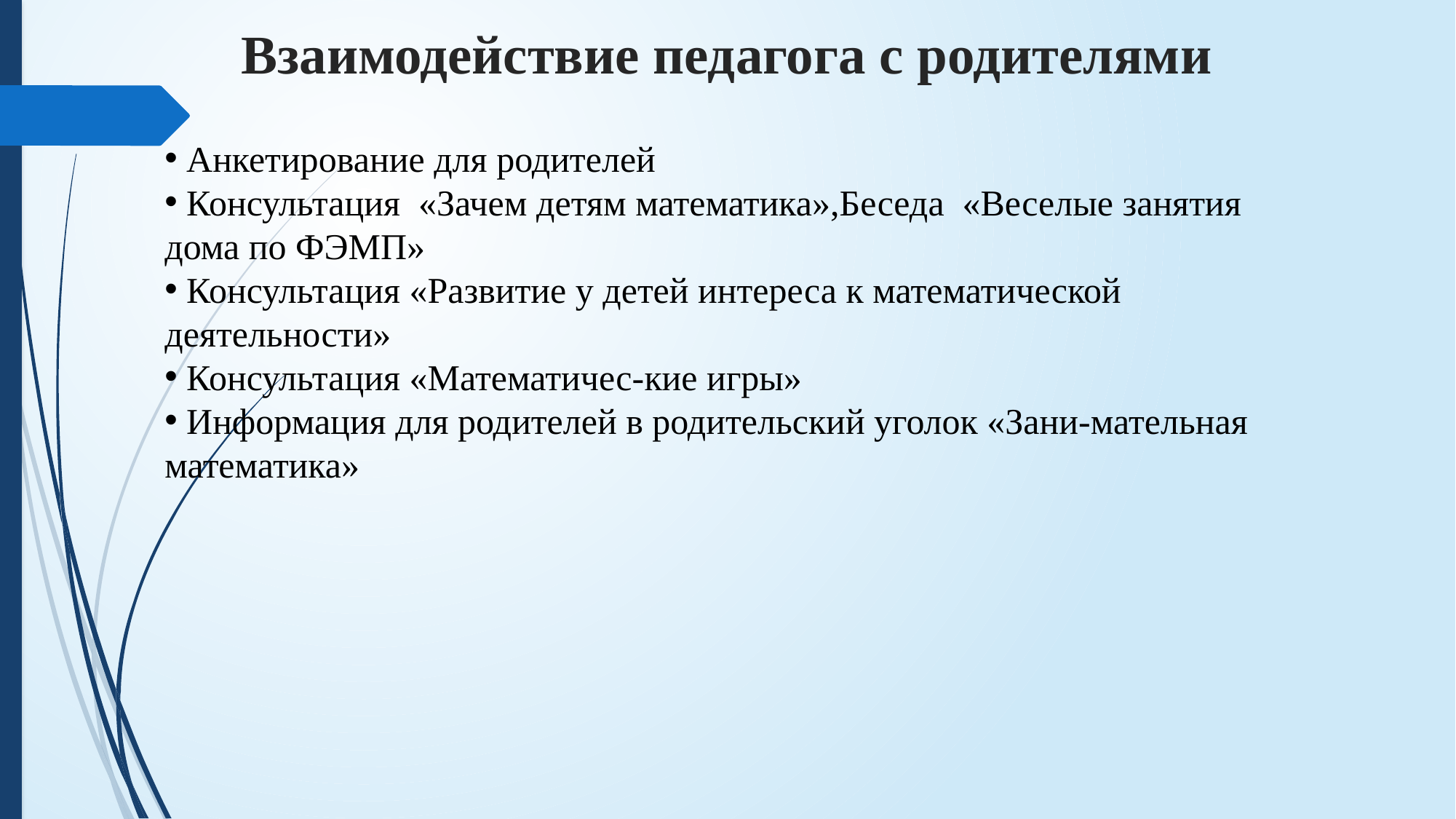

# Взаимодействие педагога с родителями
 Анкетирование для родителей
 Консультация  «Зачем детям математика»,Беседа  «Веселые занятия дома по ФЭМП»
 Консультация «Развитие у детей интереса к математической деятельности»
 Консультация «Математичес-кие игры»
 Информация для родителей в родительский уголок «Зани-мательная математика»